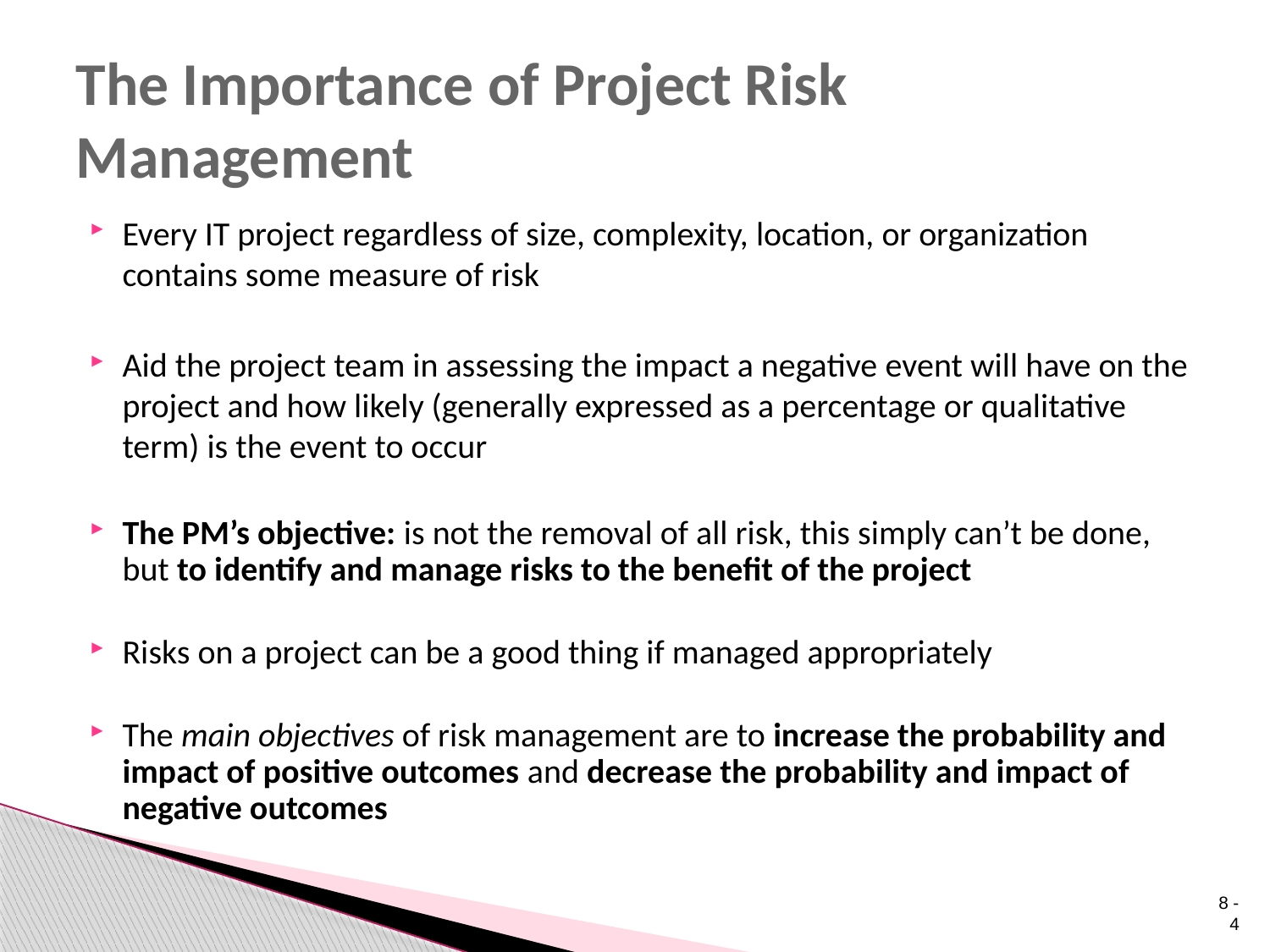

# The Importance of Project Risk Management
Every IT project regardless of size, complexity, location, or organization contains some measure of risk

Aid the project team in assessing the impact a negative event will have on the project and how likely (generally expressed as a percentage or qualitative term) is the event to occur

The PM’s objective: is not the removal of all risk, this simply can’t be done, but to identify and manage risks to the benefit of the project

Risks on a project can be a good thing if managed appropriately

The main objectives of risk management are to increase the probability and impact of positive outcomes and decrease the probability and impact of negative outcomes

 8 - 4